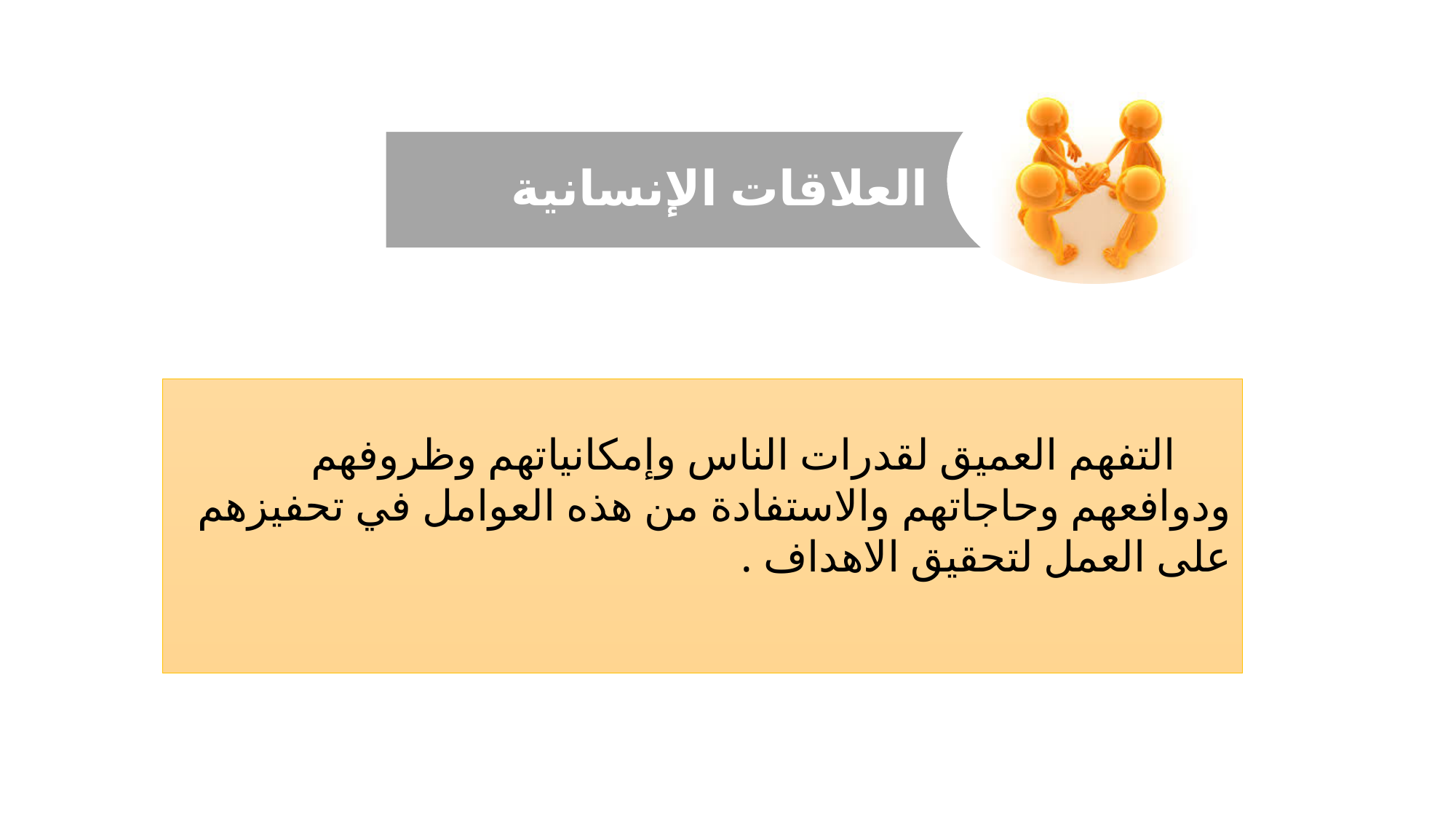

العلاقات الإنسانية

     التفهم العميق لقدرات الناس وإمكانياتهم وظروفهم ودوافعهم وحاجاتهم والاستفادة من هذه العوامل في تحفيزهم على العمل لتحقيق الاهداف .